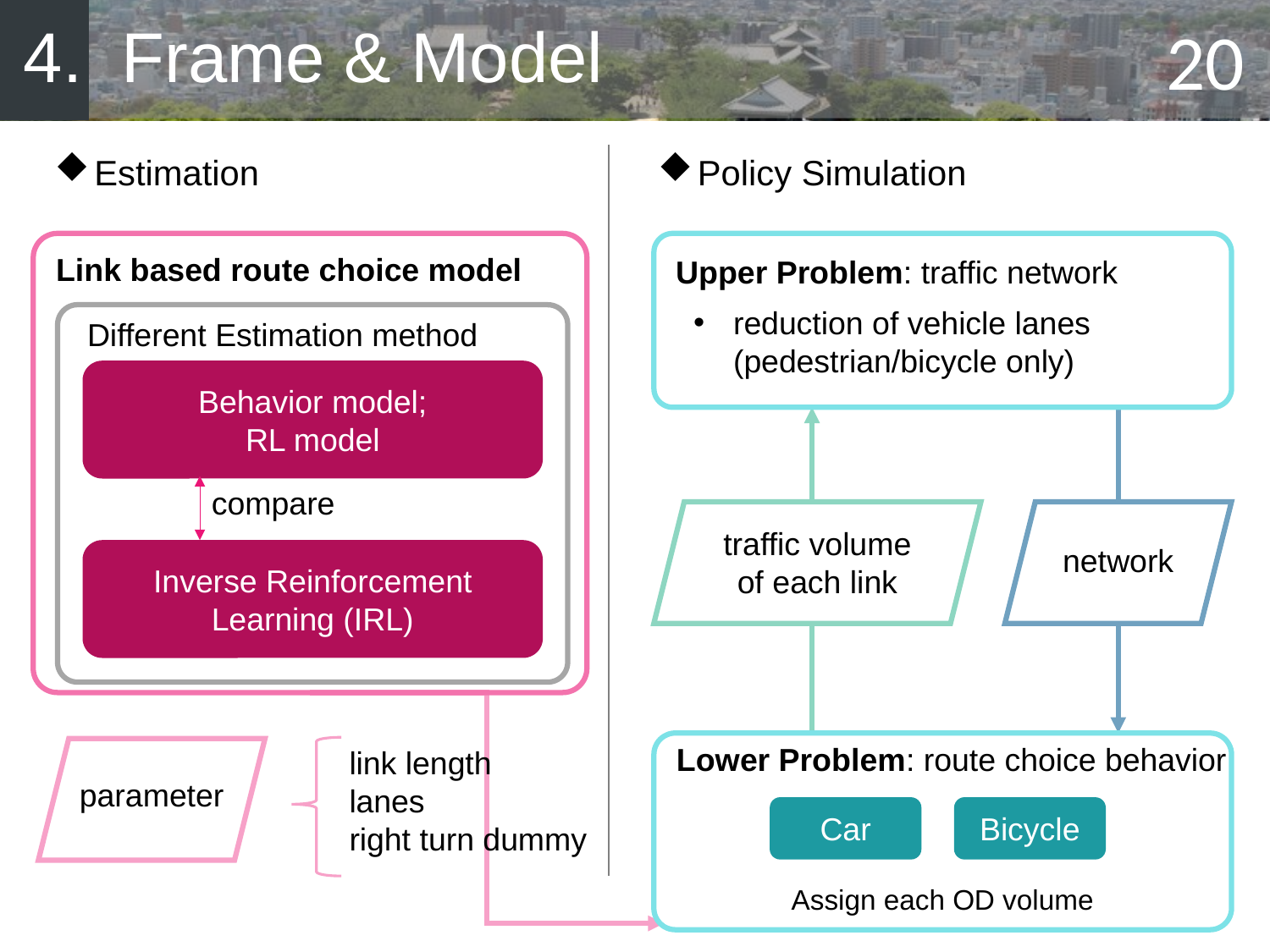

# 4.  Frame & Model
20
Estimation
Policy Simulation

Upper Problem: traffic network
reduction of vehicle lanes
(pedestrian/bicycle only)
Link based route choice model

Different Estimation method
Behavior model;
RL model
compare
Inverse Reinforcement Learning (IRL)

traffic volume of each link
network

Lower Problem: route choice behavior
Car
Bicycle
Assign each OD volume
link length
lanes
right turn dummy

parameter